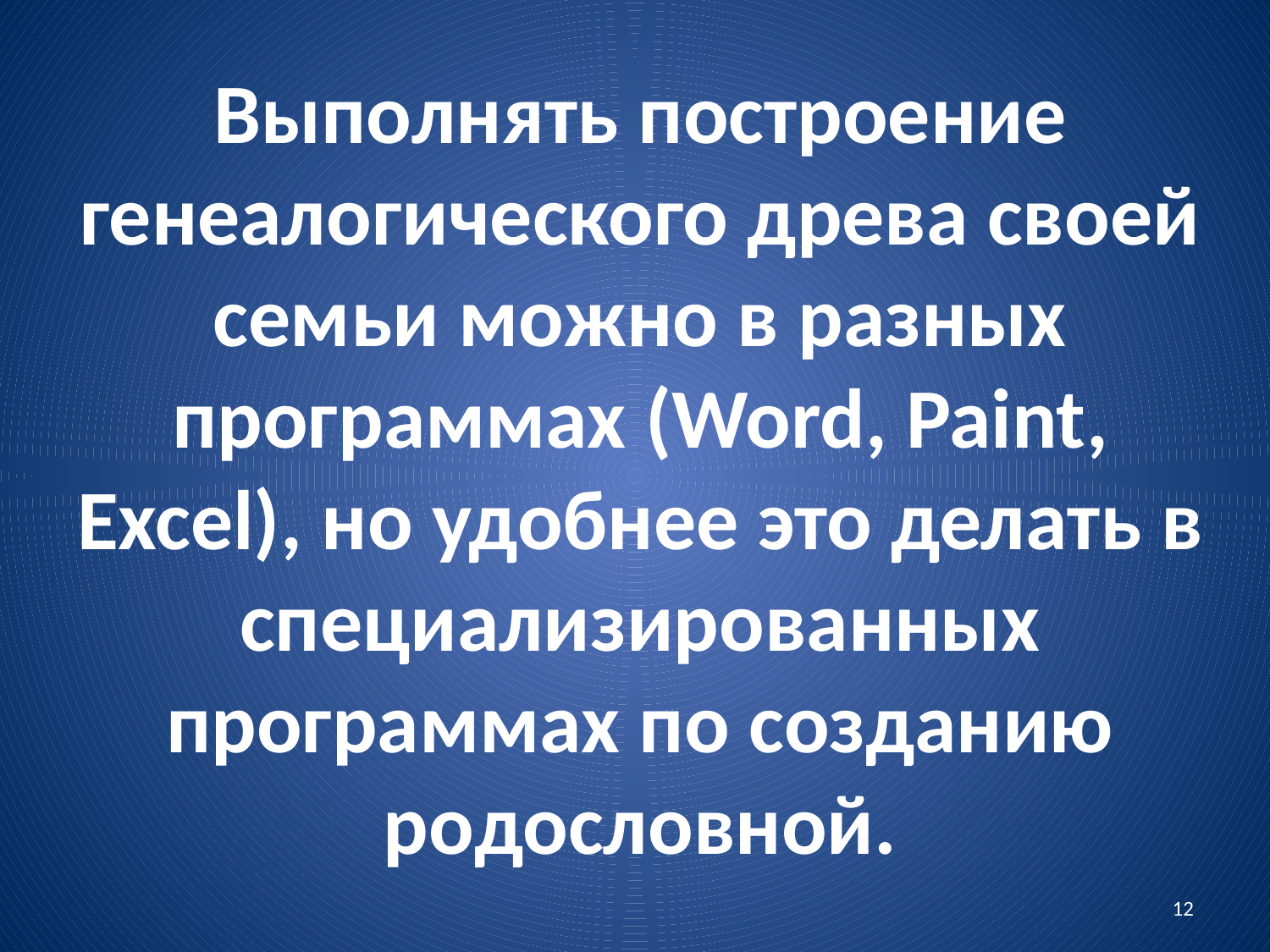

Выполнять построение генеалогического древа своей семьи можно в разных программах (Word, Paint, Excel), но удобнее это делать в специализированных программах по созданию родословной.
12